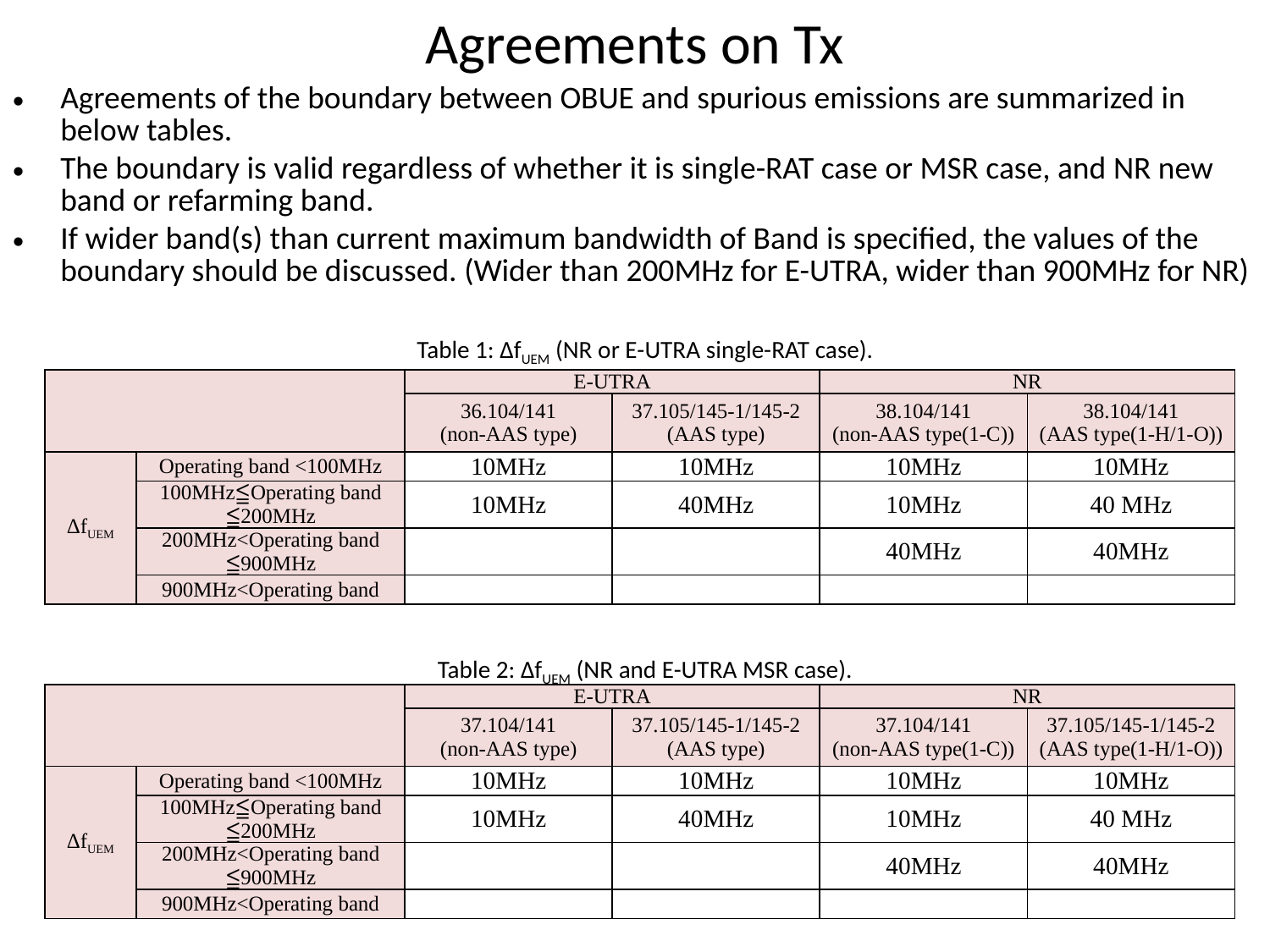

# Agreements on Tx
Agreements of the boundary between OBUE and spurious emissions are summarized in below tables.
The boundary is valid regardless of whether it is single-RAT case or MSR case, and NR new band or refarming band.
If wider band(s) than current maximum bandwidth of Band is specified, the values of the boundary should be discussed. (Wider than 200MHz for E-UTRA, wider than 900MHz for NR)
 Table 1: ΔfUEM (NR or E-UTRA single-RAT case).
|  |  | E-UTRA |  | NR |  |
| --- | --- | --- | --- | --- | --- |
|  |  | 36.104/141 (non-AAS type) | 37.105/145-1/145-2 (AAS type) | 38.104/141 (non-AAS type(1-C)) | 38.104/141 (AAS type(1-H/1-O)) |
| ΔfUEM | Operating band <100MHz | 10MHz | 10MHz | 10MHz | 10MHz |
|  | 100MHz≦Operating band ≦200MHz | 10MHz | 40MHz | 10MHz | 40 MHz |
|  | 200MHz<Operating band ≦900MHz |  |  | 40MHz | 40MHz |
|  | 900MHz<Operating band |  |  |  |  |
 Table 2: ΔfUEM (NR and E-UTRA MSR case).
|  |  | E-UTRA |  | NR |  |
| --- | --- | --- | --- | --- | --- |
|  |  | 37.104/141 (non-AAS type) | 37.105/145-1/145-2 (AAS type) | 37.104/141 (non-AAS type(1-C)) | 37.105/145-1/145-2 (AAS type(1-H/1-O)) |
| ΔfUEM | Operating band <100MHz | 10MHz | 10MHz | 10MHz | 10MHz |
|  | 100MHz≦Operating band ≦200MHz | 10MHz | 40MHz | 10MHz | 40 MHz |
|  | 200MHz<Operating band ≦900MHz |  |  | 40MHz | 40MHz |
|  | 900MHz<Operating band |  |  |  |  |